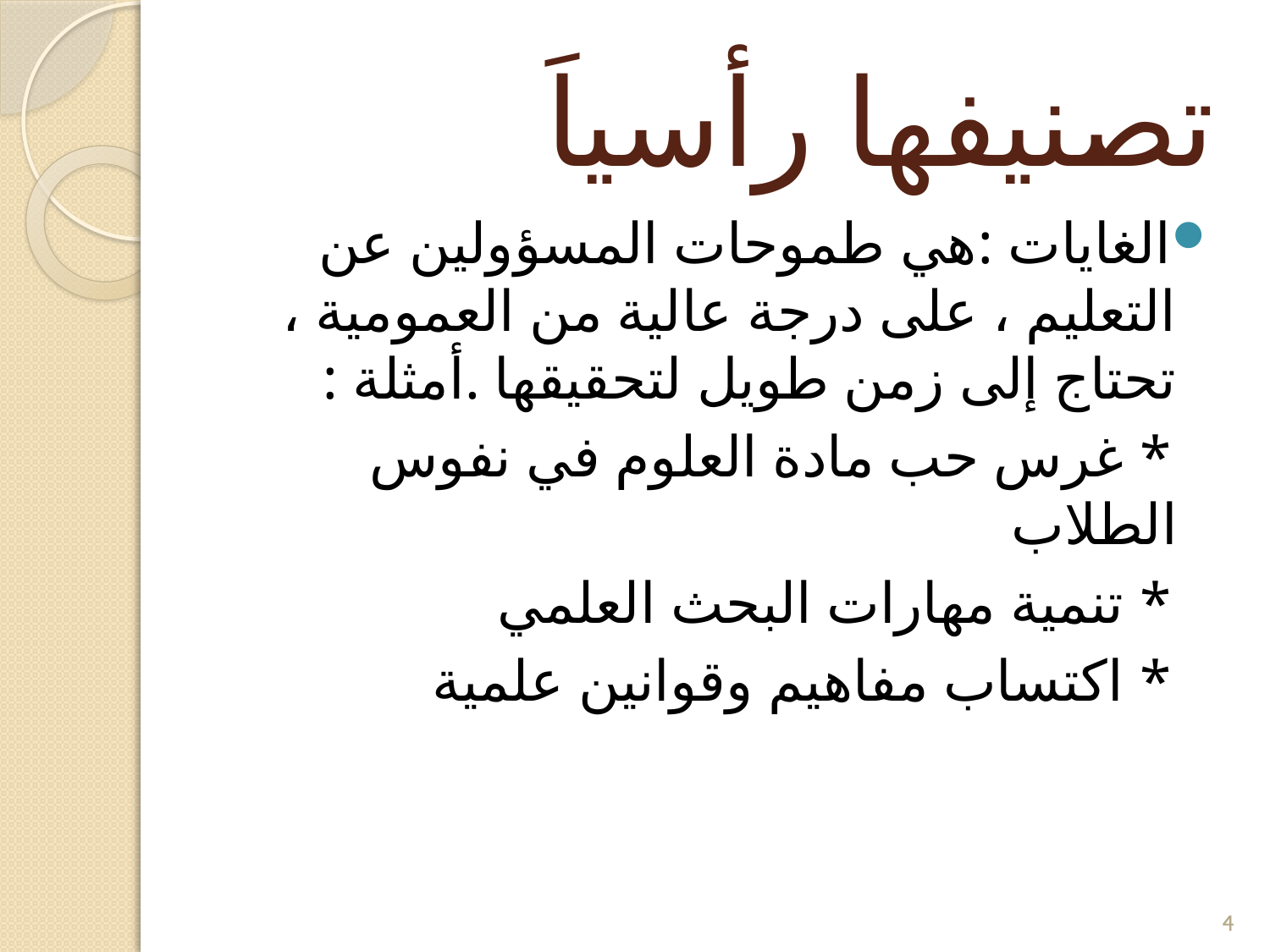

# تصنيفها رأسياَ
الغايات :هي طموحات المسؤولين عن التعليم ، على درجة عالية من العمومية ، تحتاج إلى زمن طويل لتحقيقها .أمثلة :
   * غرس حب مادة العلوم في نفوس الطلاب
   * تنمية مهارات البحث العلمي
   * اكتساب مفاهيم وقوانين علمية
4